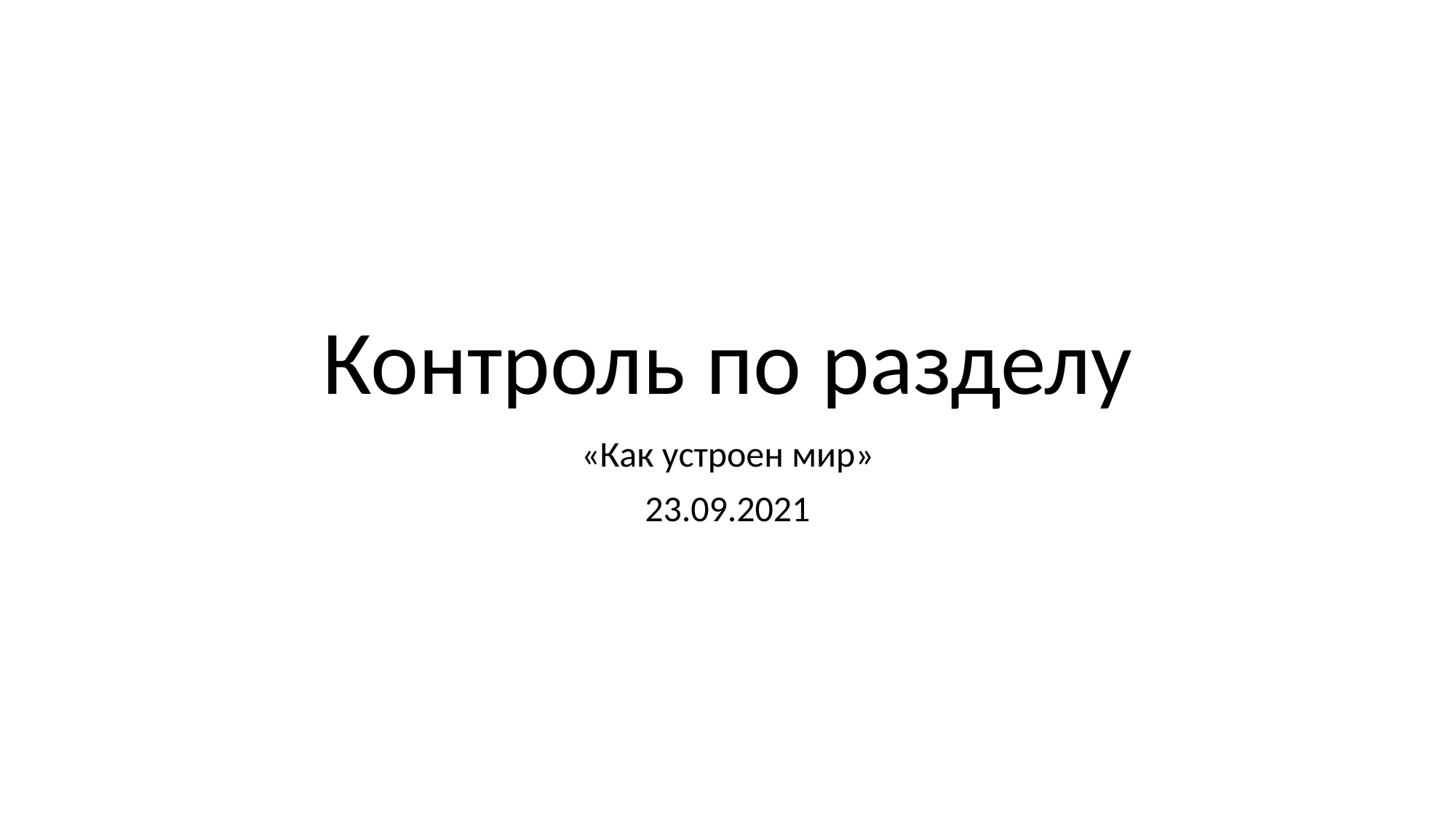

# Контроль по разделу
«Как устроен мир»
23.09.2021